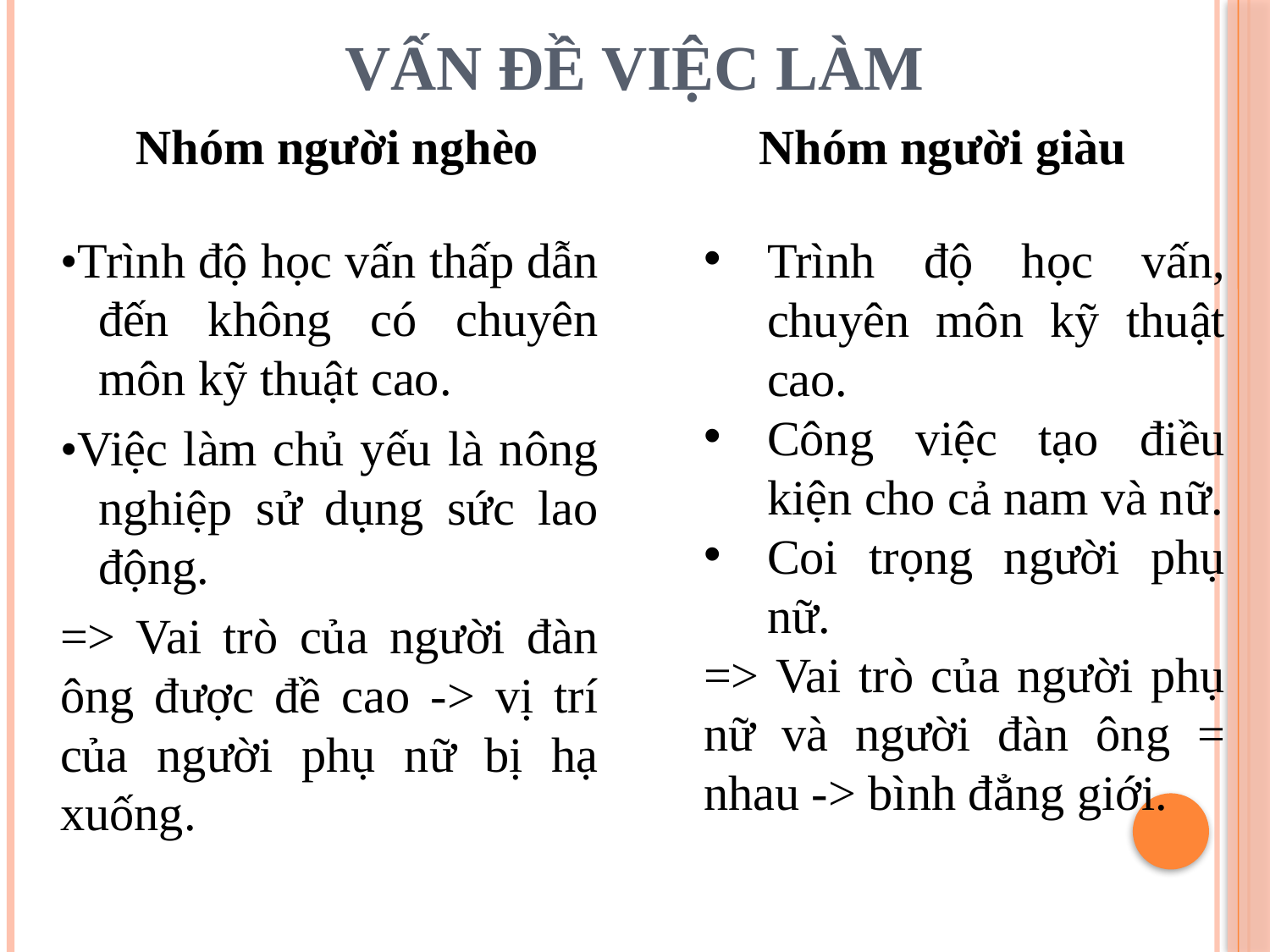

# VẤN ĐỀ VIỆC LÀM
Nhóm người nghèo
Nhóm người giàu
•Trình độ học vấn thấp dẫn đến không có chuyên môn kỹ thuật cao.
•Việc làm chủ yếu là nông nghiệp sử dụng sức lao động.
=> Vai trò của người đàn ông được đề cao -> vị trí của người phụ nữ bị hạ xuống.
Trình độ học vấn, chuyên môn kỹ thuật cao.
Công việc tạo điều kiện cho cả nam và nữ.
Coi trọng người phụ nữ.
=> Vai trò của người phụ nữ và người đàn ông = nhau -> bình đẳng giới.